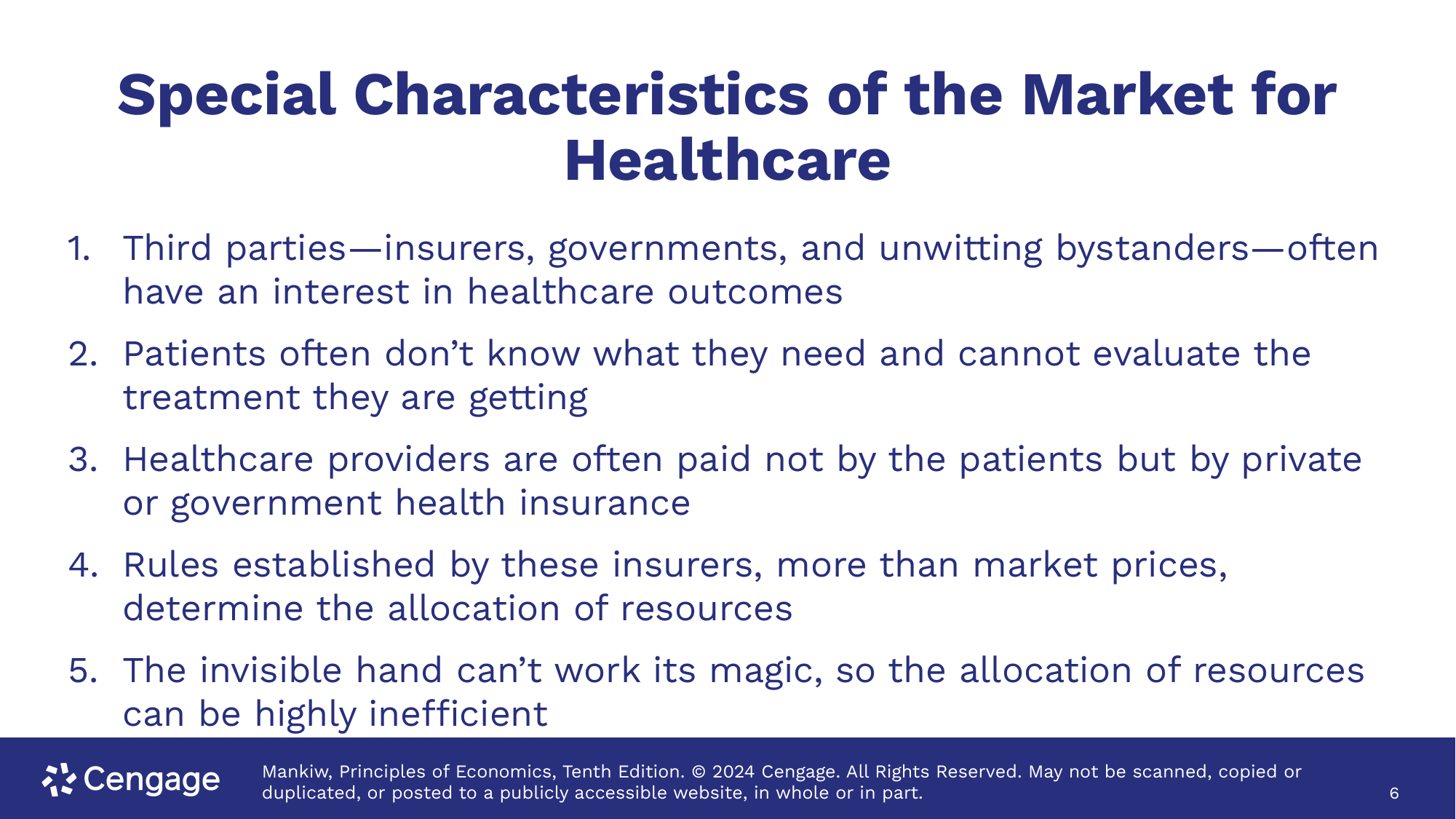

# Special Characteristics of the Market for Healthcare
Third parties—insurers, governments, and unwitting bystanders—often have an interest in healthcare outcomes
Patients often don’t know what they need and cannot evaluate the treatment they are getting
Healthcare providers are often paid not by the patients but by private or government health insurance
Rules established by these insurers, more than market prices, determine the allocation of resources
The invisible hand can’t work its magic, so the allocation of resources can be highly inefficient